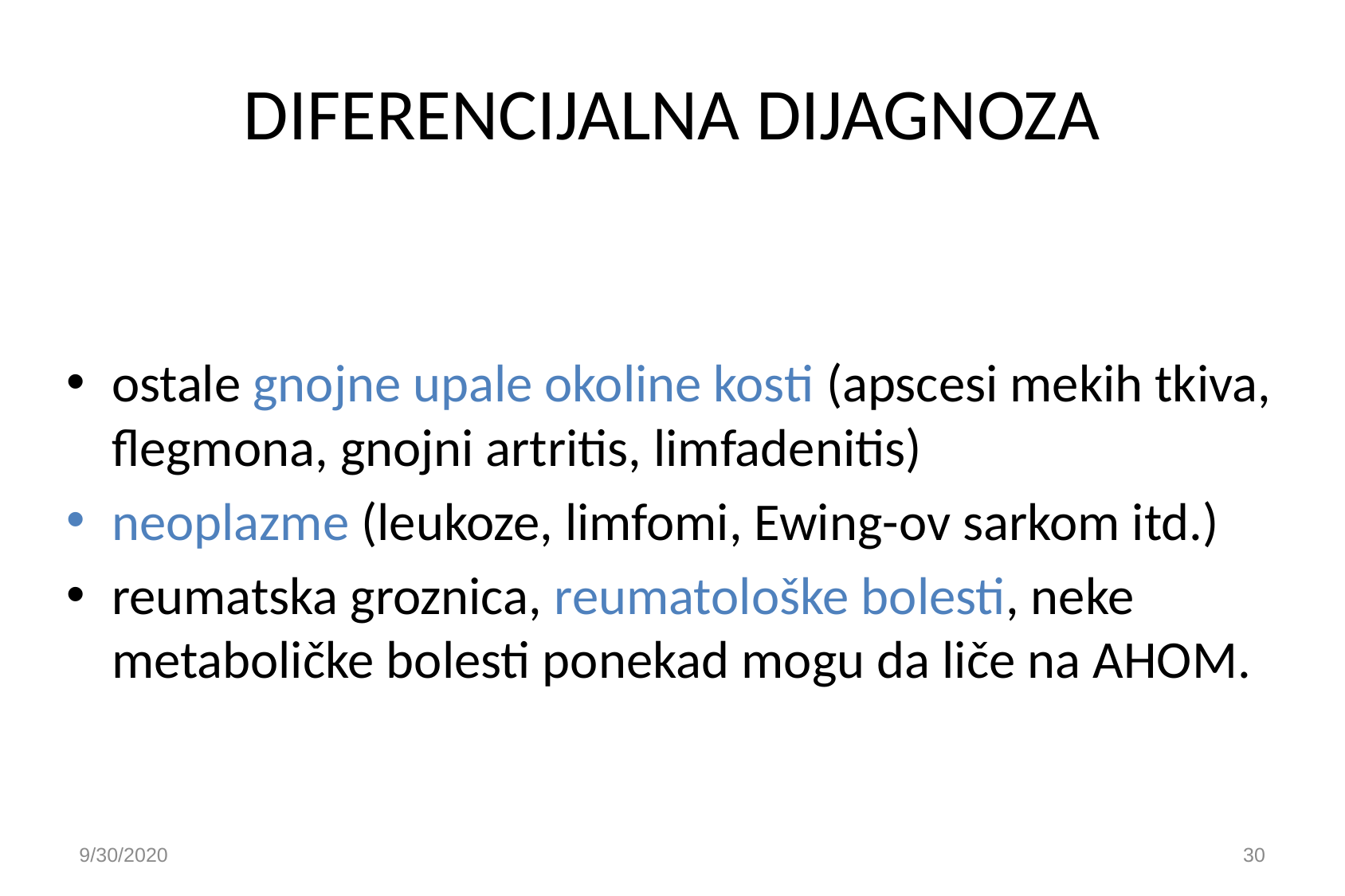

# DIFERENCIJALNA DIJAGNOZA

ostale gnojne upale okoline kosti (apscesi mekih tkiva, flegmona, gnojni artritis, limfadenitis)
neoplazme (leukoze, limfomi, Ewing-ov sarkom itd.)
reumatska groznica, reumatološke bolesti, neke metaboličke bolesti ponekad mogu da liče na AHOM.
9/30/2020
30